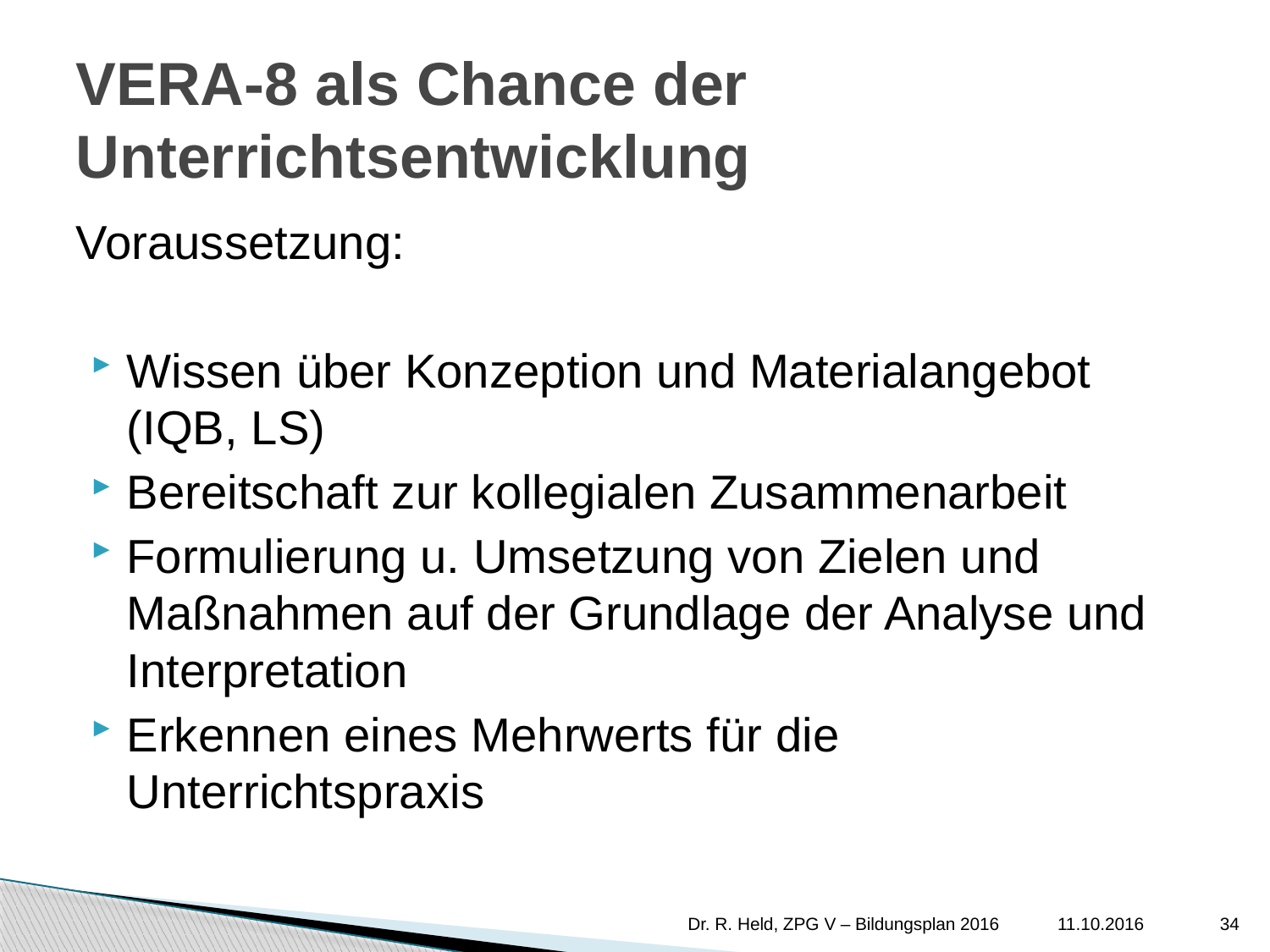

# VERA-8 als Chance der Unterrichtsentwicklung
Voraussetzung:

Wissen über Konzeption und Materialangebot (IQB, LS)
Bereitschaft zur kollegialen Zusammenarbeit
Formulierung u. Umsetzung von Zielen und Maßnahmen auf der Grundlage der Analyse und Interpretation
Erkennen eines Mehrwerts für die Unterrichtspraxis

11.10.2016
34
Dr. R. Held, ZPG V – Bildungsplan 2016